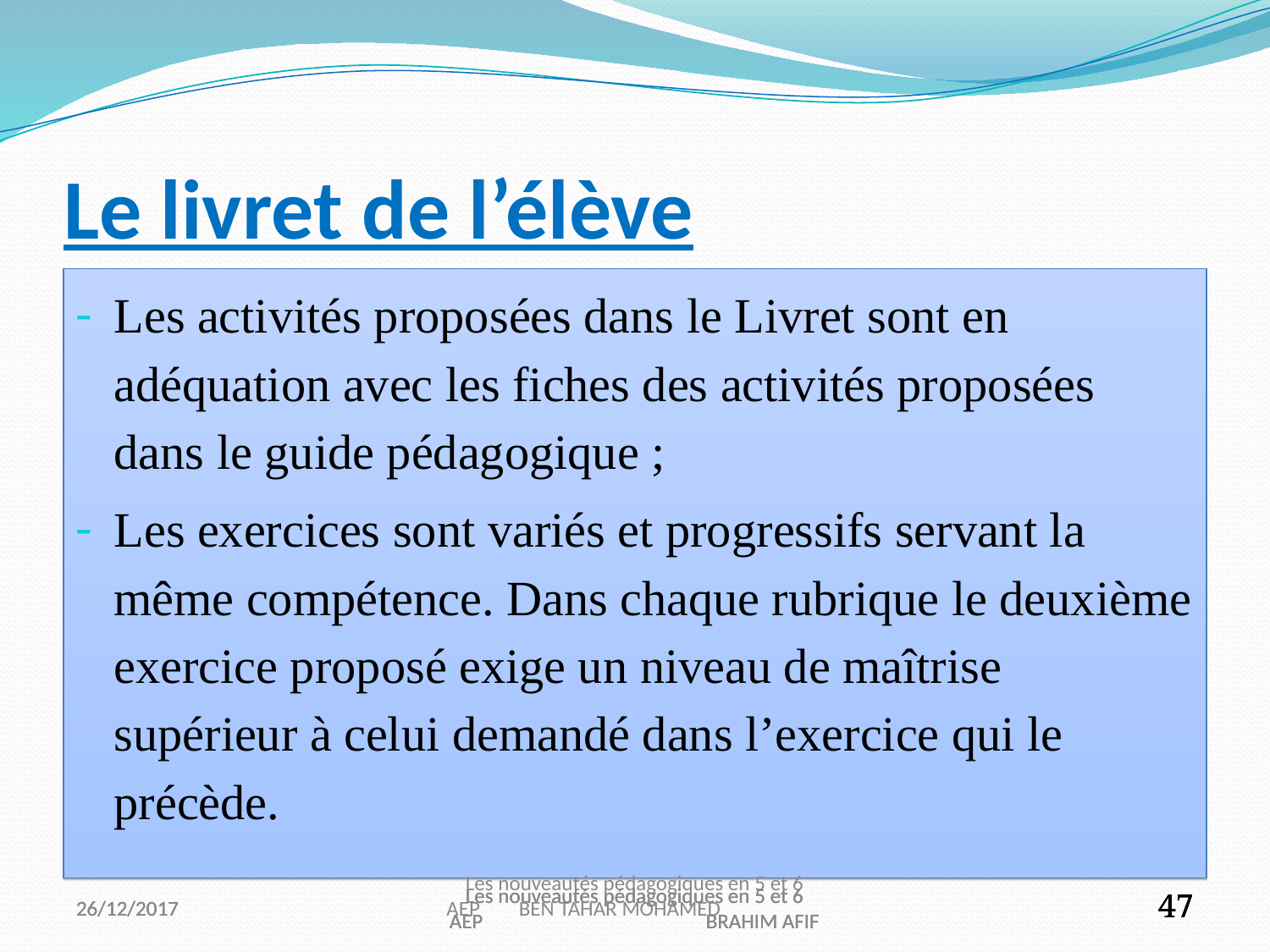

# Le livret de l’élève
Les activités proposées dans le Livret sont en adéquation avec les fiches des activités proposées dans le guide pédagogique ;
Les exercices sont variés et progressifs servant la même compétence. Dans chaque rubrique le deuxième exercice proposé exige un niveau de maîtrise supérieur à celui demandé dans l’exercice qui le précède.

26/12/2017
26/12/2017
26/12/2017
Les nouveautés pédagogiques en 5 et 6 AEP                                              BRAHIM AFIF
Les nouveautés pédagogiques en 5 et 6 AEP                                              BRAHIM AFIF
Les nouveautés pédagogiques en 5 et 6 AEP                                              BRAHIM AFIF
Les nouveautés pédagogiques en 5 et 6 AEP        BEN TAHAR MOHAMED
47
47
47
47